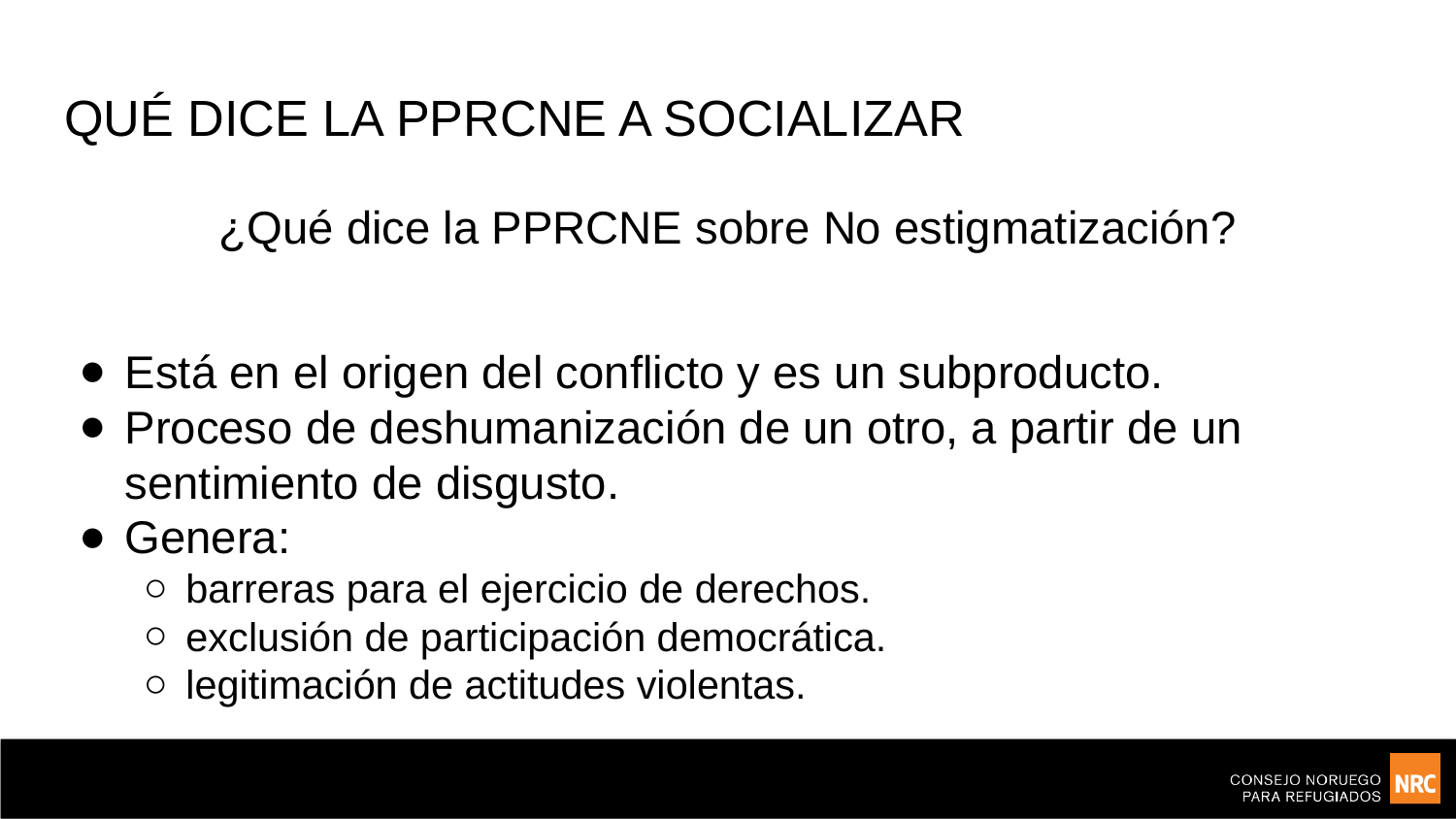

# QUÉ DICE LA PPRCNE A SOCIALIZAR
¿Qué dice la PPRCNE sobre No estigmatización?

Está en el origen del conflicto y es un subproducto.
Proceso de deshumanización de un otro, a partir de un sentimiento de disgusto.
Genera:
barreras para el ejercicio de derechos.
exclusión de participación democrática.
legitimación de actitudes violentas.